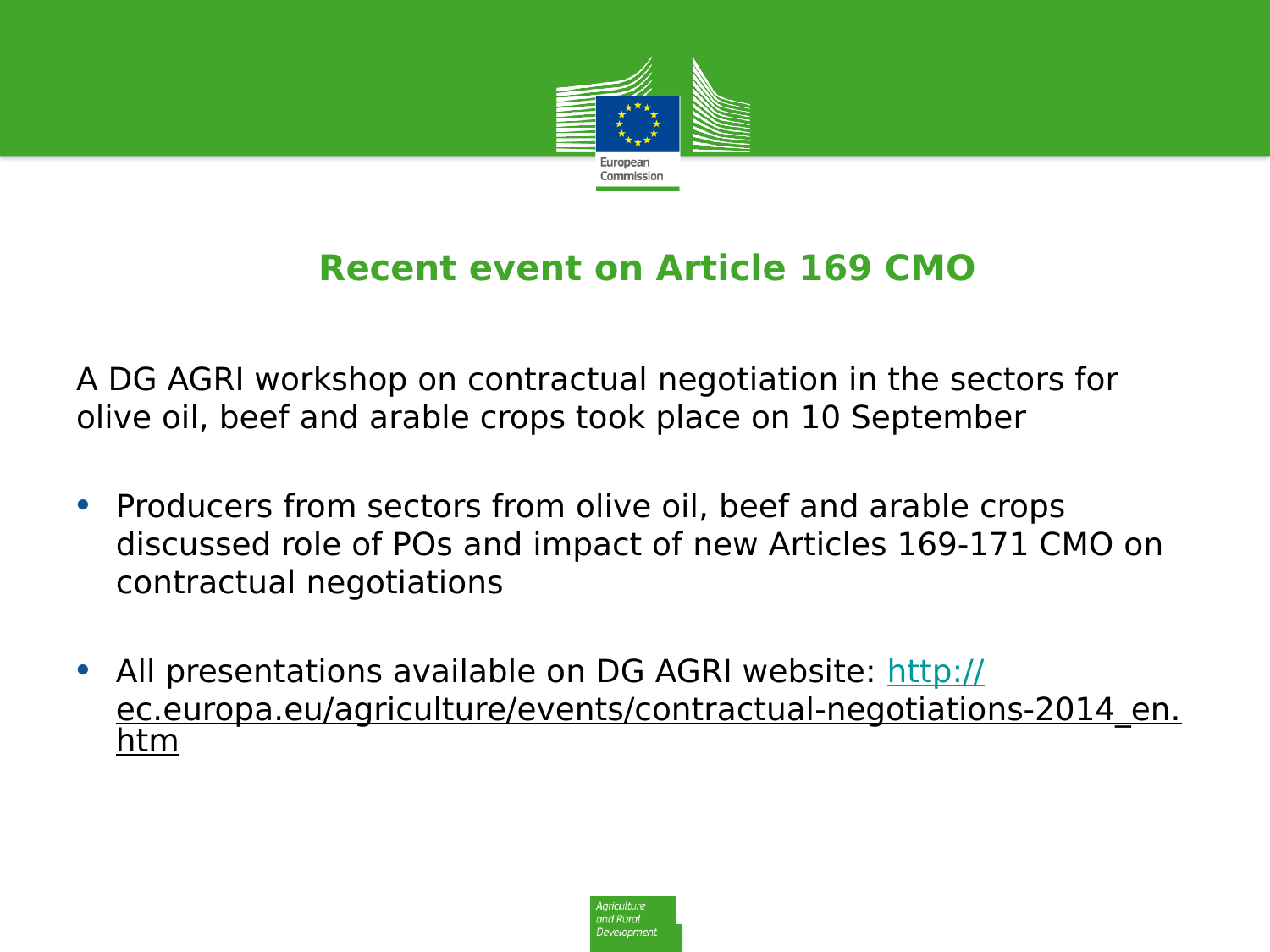

# Recent event on Article 169 CMO

A DG AGRI workshop on contractual negotiation in the sectors for olive oil, beef and arable crops took place on 10 September

Producers from sectors from olive oil, beef and arable crops discussed role of POs and impact of new Articles 169-171 CMO on contractual negotiations

All presentations available on DG AGRI website: http://ec.europa.eu/agriculture/events/contractual-negotiations-2014_en.htm